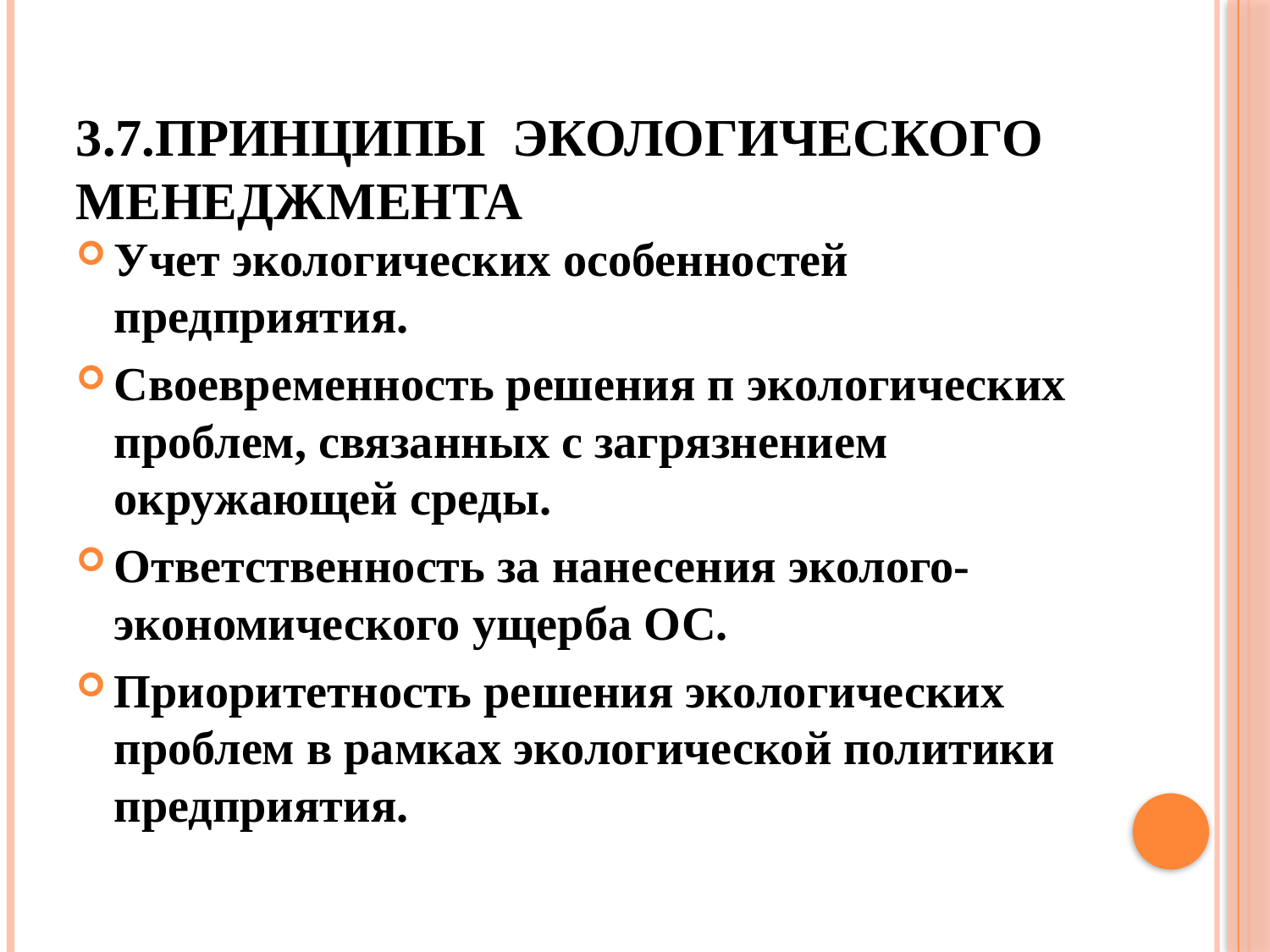

# 3.7.Принципы  экологического менеджмента
Учет экологических особенностей предприятия.
Своевременность решения п экологических проблем, связанных с загрязнением окружающей среды.
Ответственность за нанесения эколого-экономического ущерба ОС.
Приоритетность решения экологических проблем в рамках экологической политики предприятия.